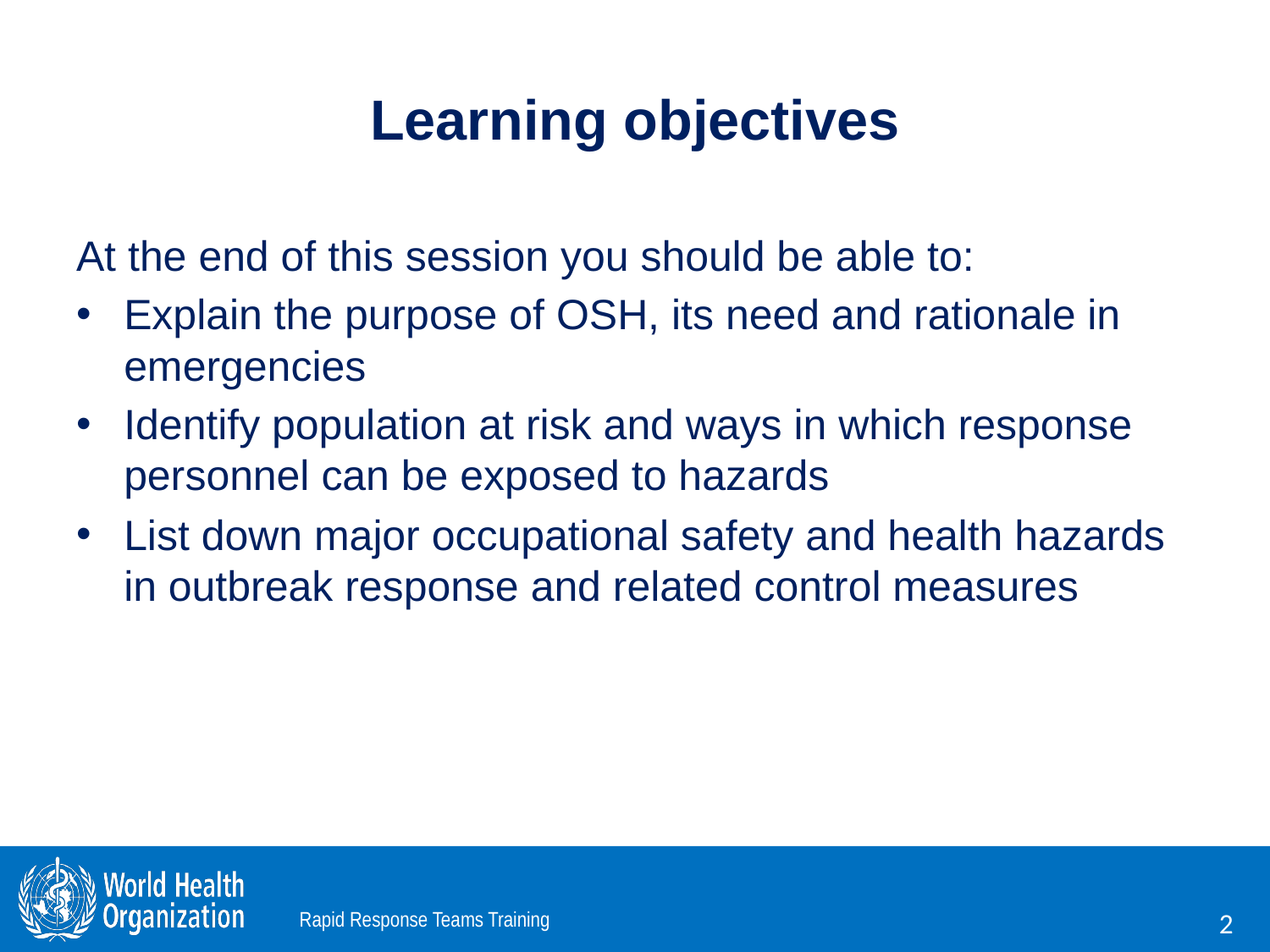

# Learning objectives
At the end of this session you should be able to:
Explain the purpose of OSH, its need and rationale in emergencies
Identify population at risk and ways in which response personnel can be exposed to hazards
List down major occupational safety and health hazards in outbreak response and related control measures